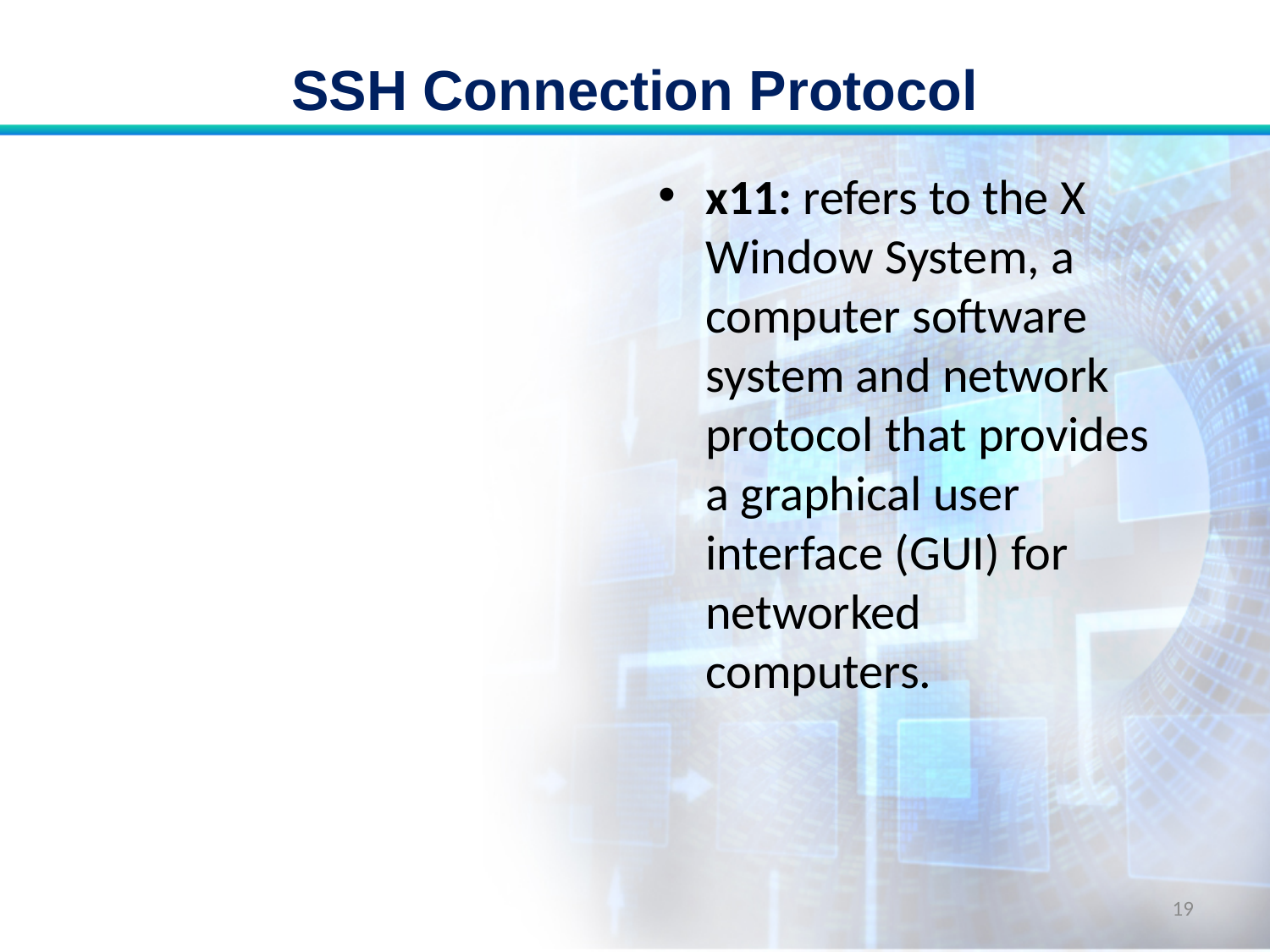

# SSH Connection Protocol
x11: refers to the X Window System, a computer software system and network protocol that provides a graphical user interface (GUI) for networked computers.
19